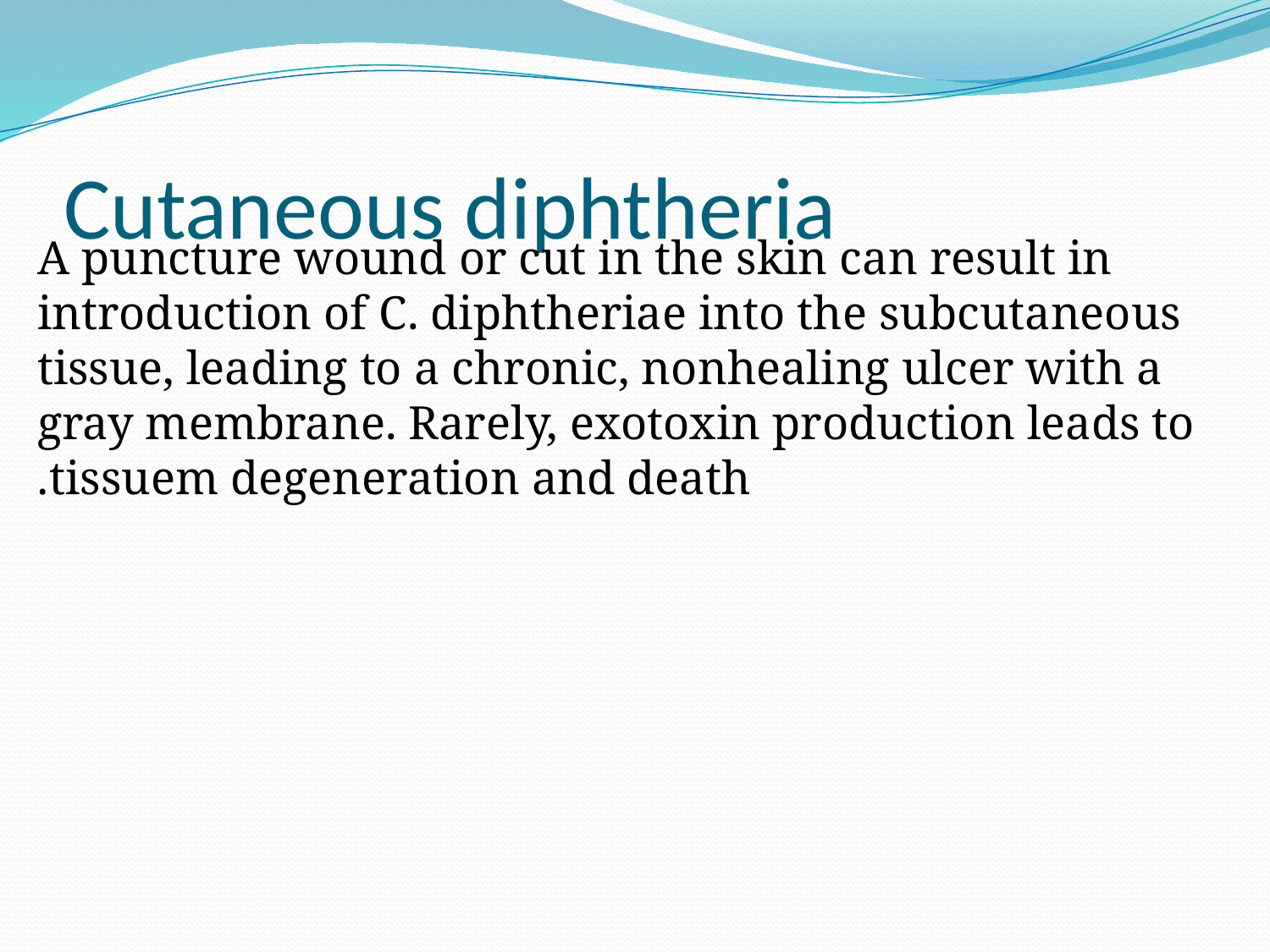

# Cutaneous diphtheria
A puncture wound or cut in the skin can result in introduction of C. diphtheriae into the subcutaneous tissue, leading to a chronic, nonhealing ulcer with a gray membrane. Rarely, exotoxin production leads to tissuem degeneration and death.